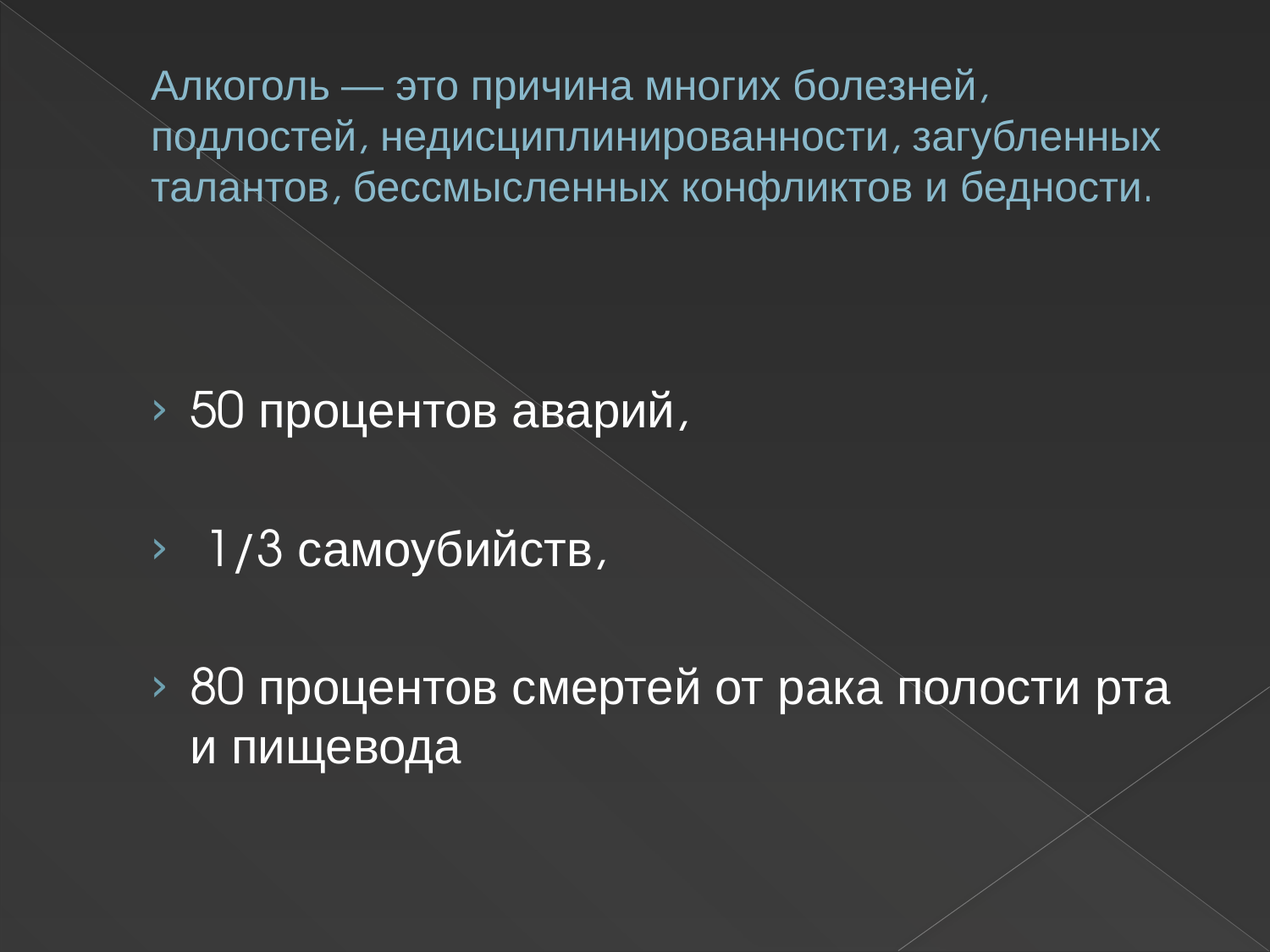

# Алкоголь — это причина многих болезней, подлостей, недисциплинированности, загубленных талантов, бессмысленных конфликтов и бедности.

50 процентов аварий,

 1/3 самоубийств,

80 процентов смертей от рака полости рта и пищевода